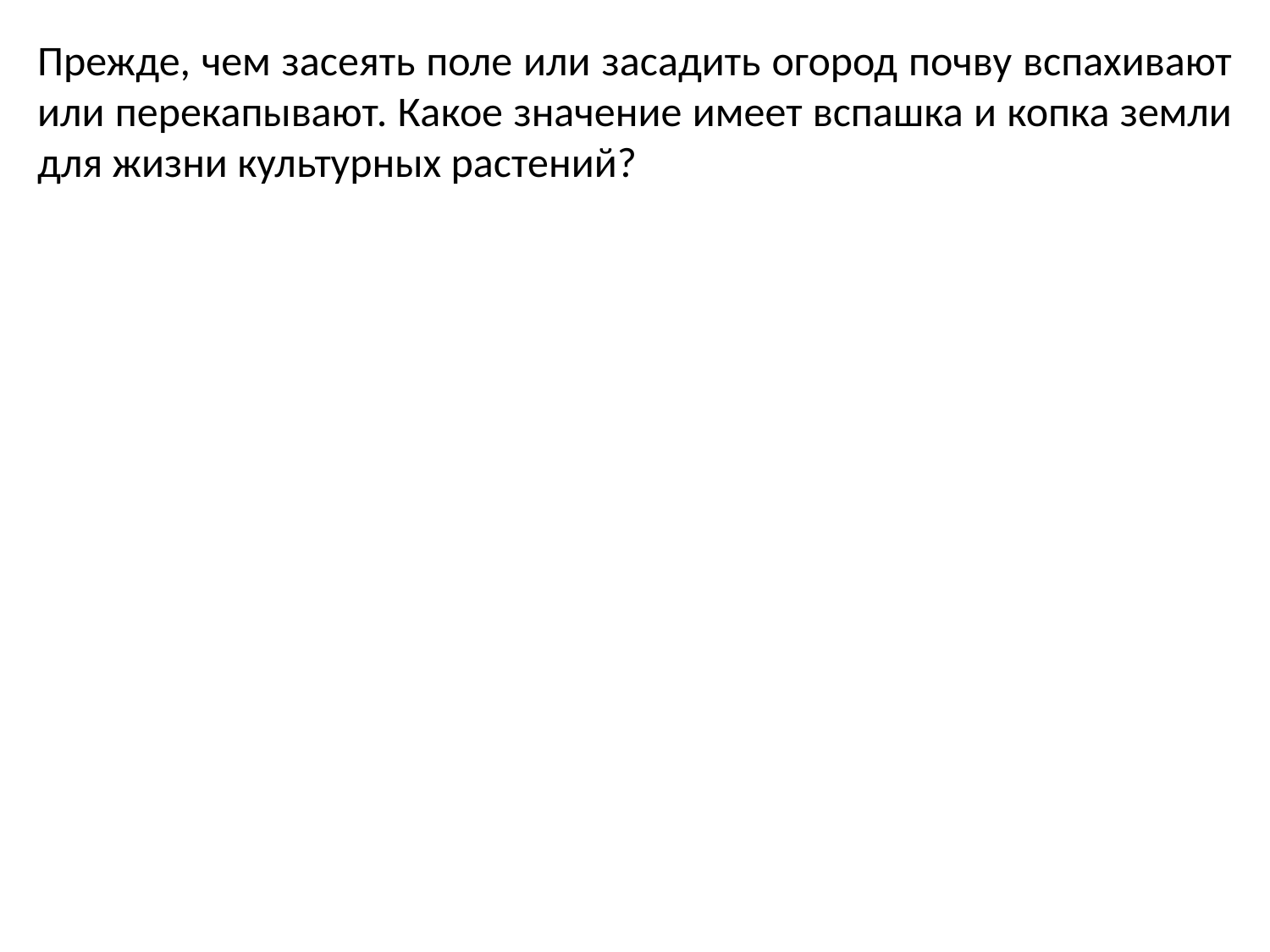

Прежде, чем засеять поле или засадить огород почву вспахивают или перекапывают. Какое значение имеет вспашка и копка земли для жизни культурных растений?